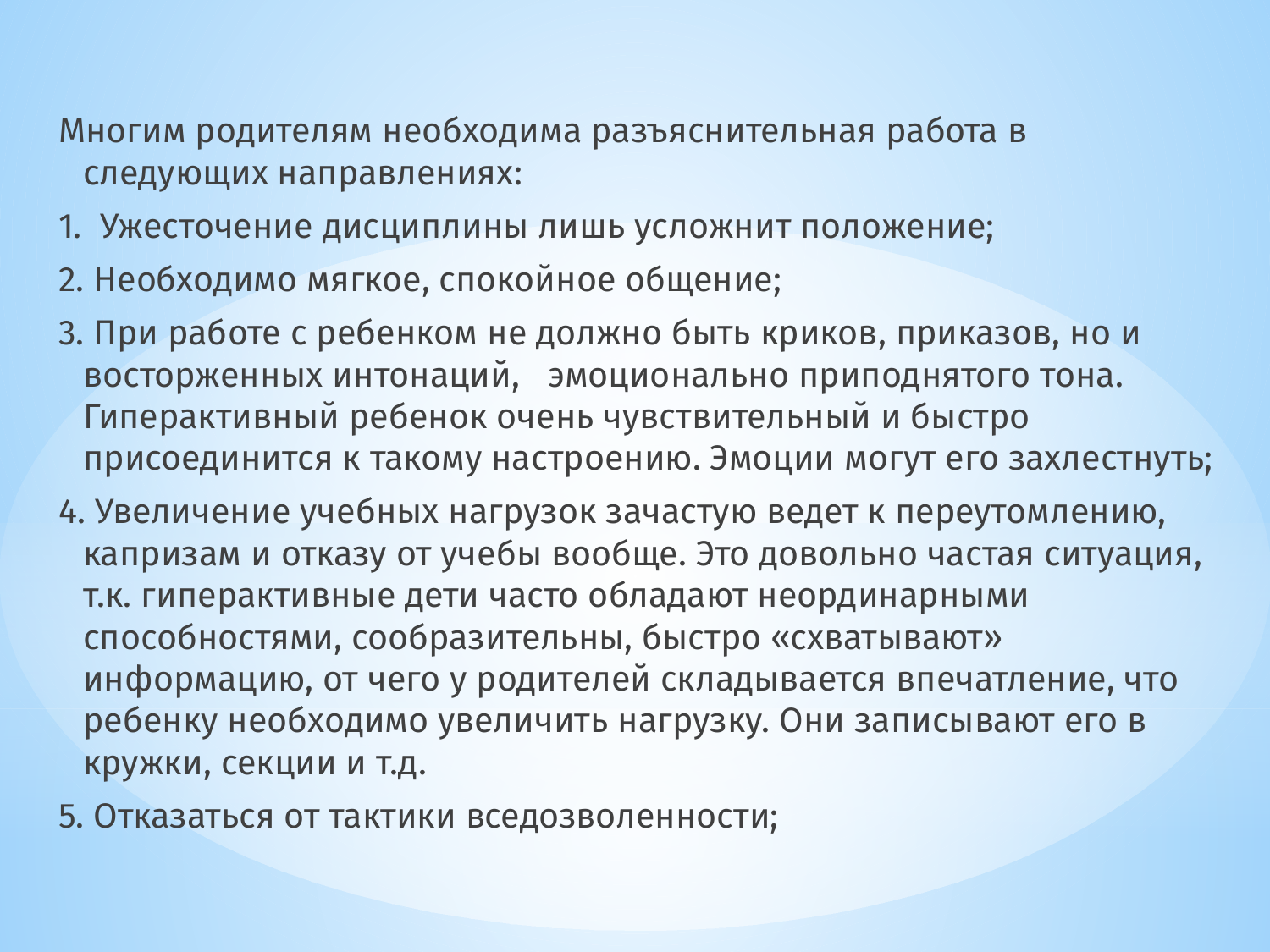

Многим родителям необходима разъяснительная работа в следующих направлениях:
1.  Ужесточение дисциплины лишь усложнит положение;
2. Необходимо мягкое, спокойное общение;
3. При работе с ребенком не должно быть криков, приказов, но и восторженных интонаций,   эмоционально приподнятого тона. Гиперактивный ребенок очень чувствительный и быстро присоединится к такому настроению. Эмоции могут его захлестнуть;
4. Увеличение учебных нагрузок зачастую ведет к переутомлению, капризам и отказу от учебы вообще. Это довольно частая ситуация, т.к. гиперактивные дети часто обладают неординарными способностями, сообразительны, быстро «схватывают» информацию, от чего у родителей складывается впечатление, что ребенку необходимо увеличить нагрузку. Они записывают его в кружки, секции и т.д.
5. Отказаться от тактики вседозволенности;